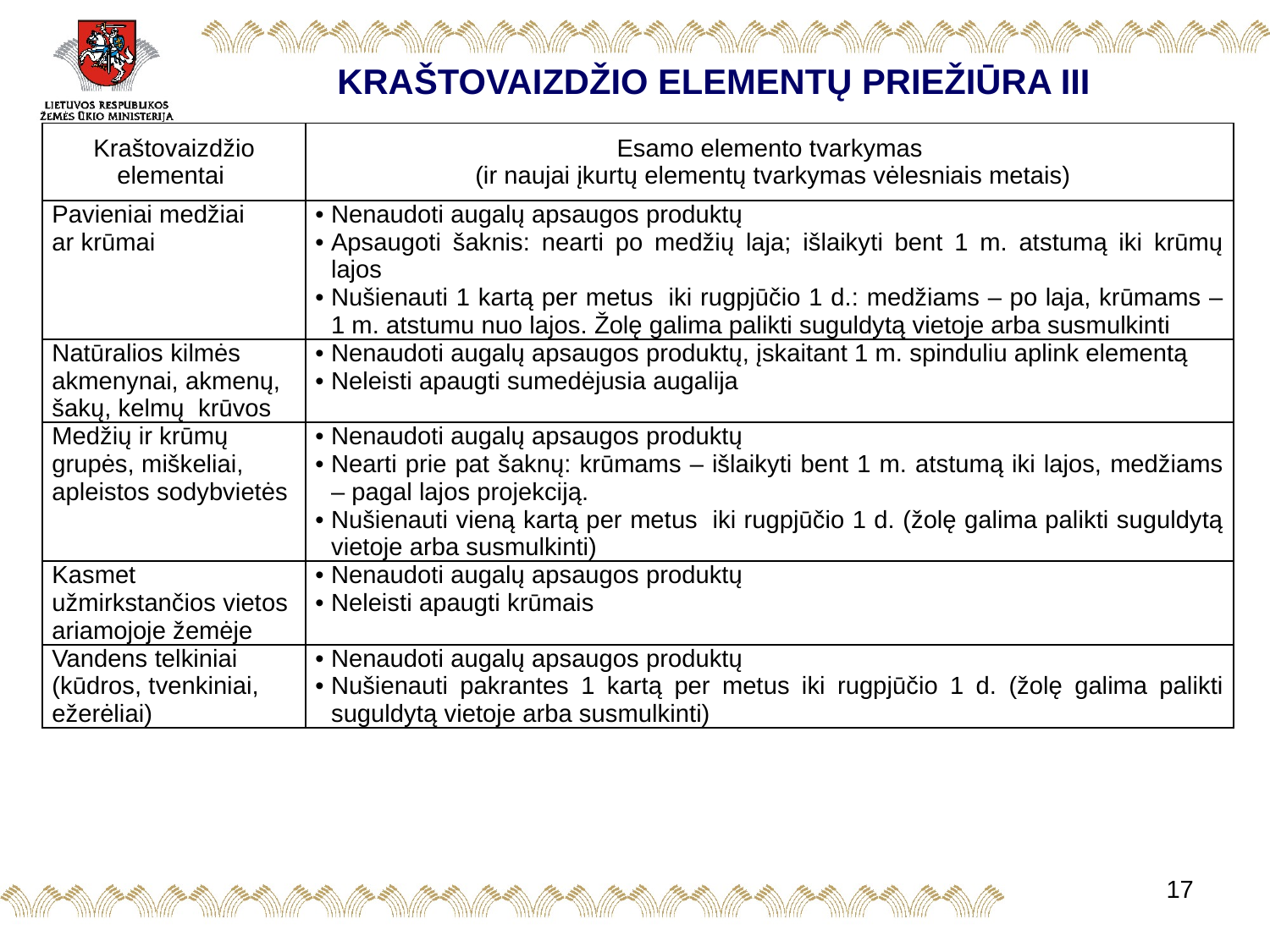

KRAŠTOVAIZDŽIO ELEMENTŲ PRIEŽIŪRA III
| Kraštovaizdžio elementai | Esamo elemento tvarkymas  (ir naujai įkurtų elementų tvarkymas vėlesniais metais) |
| --- | --- |
| Pavieniai medžiai ar krūmai | Nenaudoti augalų apsaugos produktų Apsaugoti šaknis: nearti po medžių laja; išlaikyti bent 1 m. atstumą iki krūmų lajos Nušienauti 1 kartą per metus  iki rugpjūčio 1 d.: medžiams – po laja, krūmams – 1 m. atstumu nuo lajos. Žolę galima palikti suguldytą vietoje arba susmulkinti |
| Natūralios kilmės akmenynai, akmenų, šakų, kelmų  krūvos | Nenaudoti augalų apsaugos produktų, įskaitant 1 m. spinduliu aplink elementą Neleisti apaugti sumedėjusia augalija |
| Medžių ir krūmų grupės, miškeliai, apleistos sodybvietės | Nenaudoti augalų apsaugos produktų Nearti prie pat šaknų: krūmams – išlaikyti bent 1 m. atstumą iki lajos, medžiams – pagal lajos projekciją. Nušienauti vieną kartą per metus  iki rugpjūčio 1 d. (žolę galima palikti suguldytą vietoje arba susmulkinti) |
| Kasmet užmirkstančios vietos ariamojoje žemėje | Nenaudoti augalų apsaugos produktų Neleisti apaugti krūmais |
| Vandens telkiniai (kūdros, tvenkiniai, ežerėliai) | Nenaudoti augalų apsaugos produktų Nušienauti pakrantes 1 kartą per metus iki rugpjūčio 1 d. (žolę galima palikti suguldytą vietoje arba susmulkinti) |
17